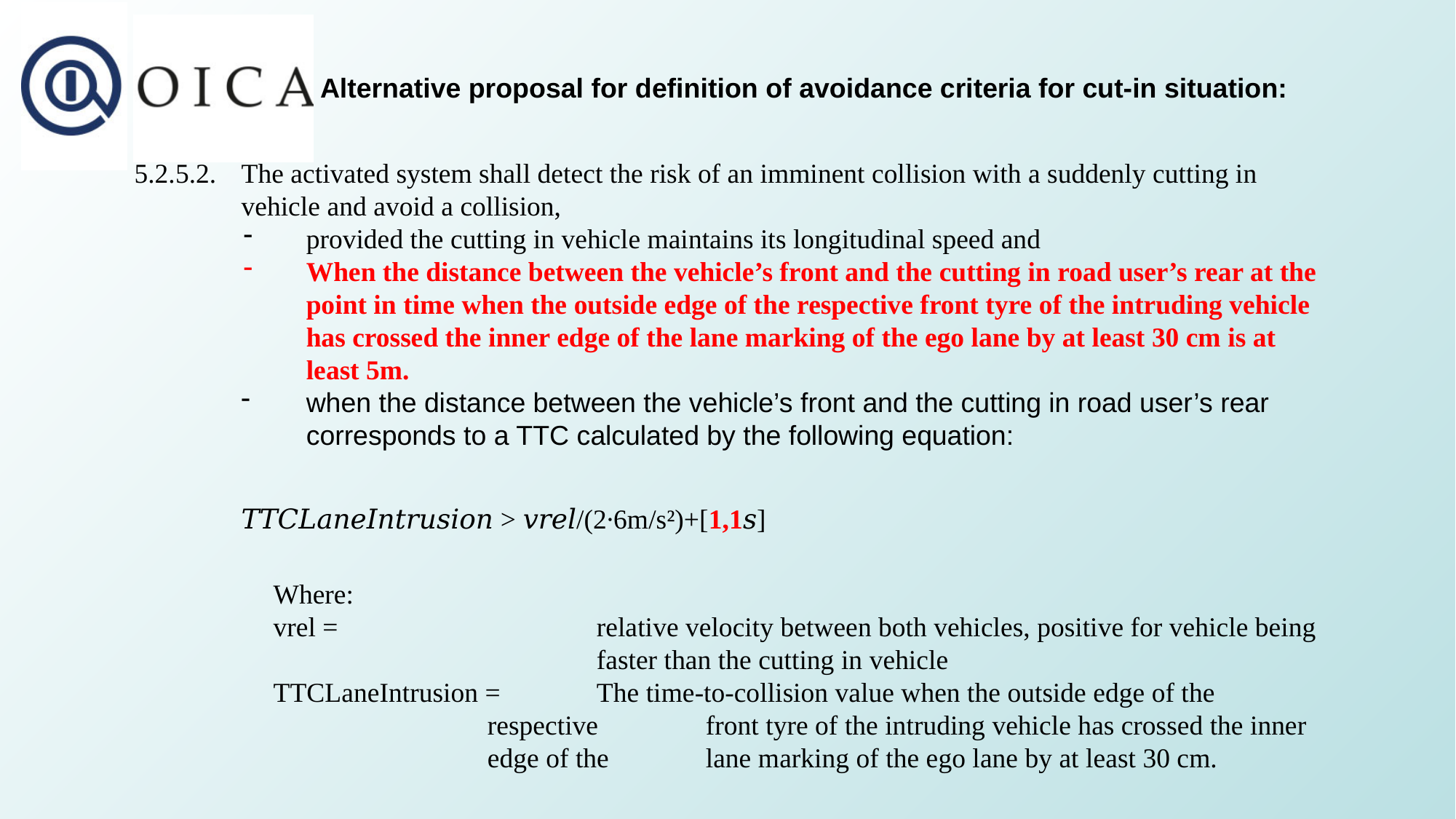

Alternative proposal for definition of avoidance criteria for cut-in situation:
5.2.5.2.	The activated system shall detect the risk of an imminent collision with a suddenly cutting in vehicle and avoid a collision,
provided the cutting in vehicle maintains its longitudinal speed and
When the distance between the vehicle’s front and the cutting in road user’s rear at the point in time when the outside edge of the respective front tyre of the intruding vehicle has crossed the inner edge of the lane marking of the ego lane by at least 30 cm is at least 5m.
when the distance between the vehicle’s front and the cutting in road user’s rear corresponds to a TTC calculated by the following equation:

𝑇𝑇𝐶𝐿𝑎𝑛𝑒𝐼𝑛𝑡𝑟𝑢𝑠𝑖𝑜𝑛 > 𝑣𝑟𝑒𝑙/(2∙6m/s²)+[1,1𝑠]

Where:
vrel =		relative velocity between both vehicles, positive for vehicle being 	faster than the cutting in vehicle
TTCLaneIntrusion =	The time-to-collision value when the outside edge of the respective 	front tyre of the intruding vehicle has crossed the inner edge of the 	lane marking of the ego lane by at least 30 cm.